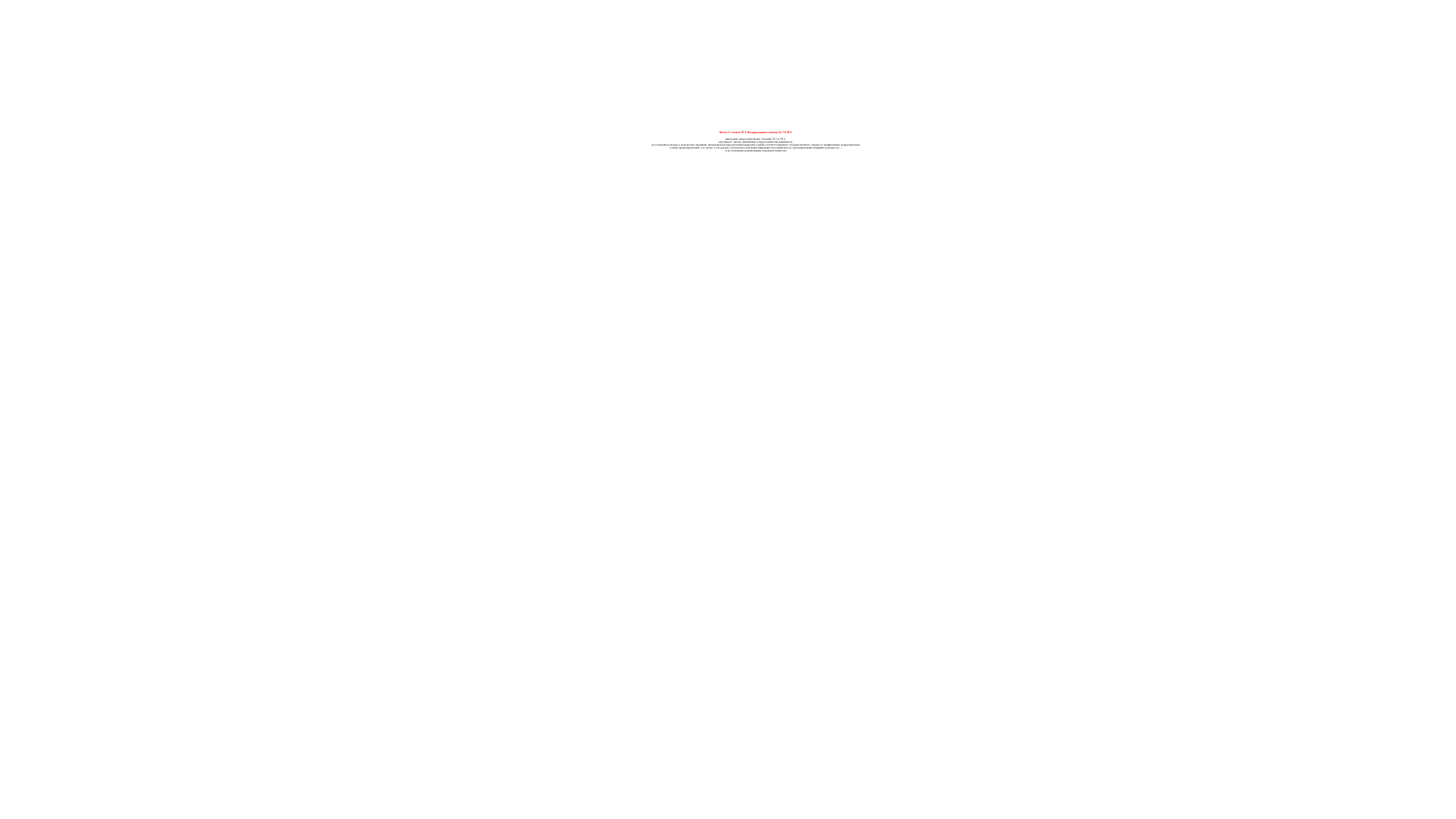

# Часть 1 статьи 59.3 Федерального закона № 79-ФЗ: взыскания, предусмотренные статьями 59.1 и 59.2 настоящего закона, применяются представителем нанимателя на основании доклада о результатах проверки, проведенной подразделением кадровой службы соответствующего государственного органа по профилактике коррупционных и иных правонарушений, а в случае, если доклад о результатах проверки направляется в комиссию по урегулированию конфликта интересов, – и на основании рекомендации указанной комиссии